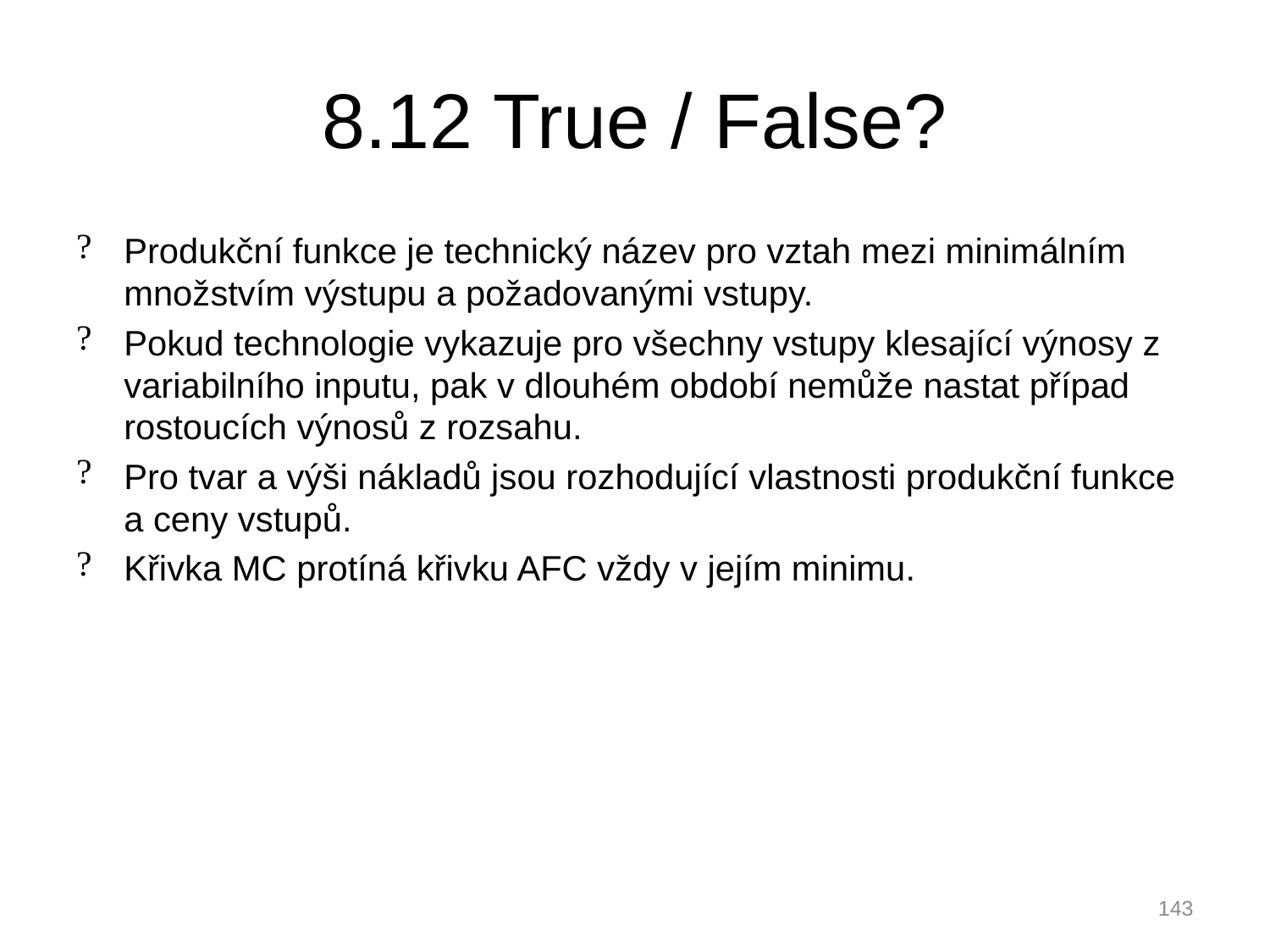

# 8.12 True / False?
Produkční funkce je technický název pro vztah mezi minimálním množstvím výstupu a požadovanými vstupy.
Pokud technologie vykazuje pro všechny vstupy klesající výnosy z variabilního inputu, pak v dlouhém období nemůže nastat případ rostoucích výnosů z rozsahu.
Pro tvar a výši nákladů jsou rozhodující vlastnosti produkční funkce a ceny vstupů.
Křivka MC protíná křivku AFC vždy v jejím minimu.
143